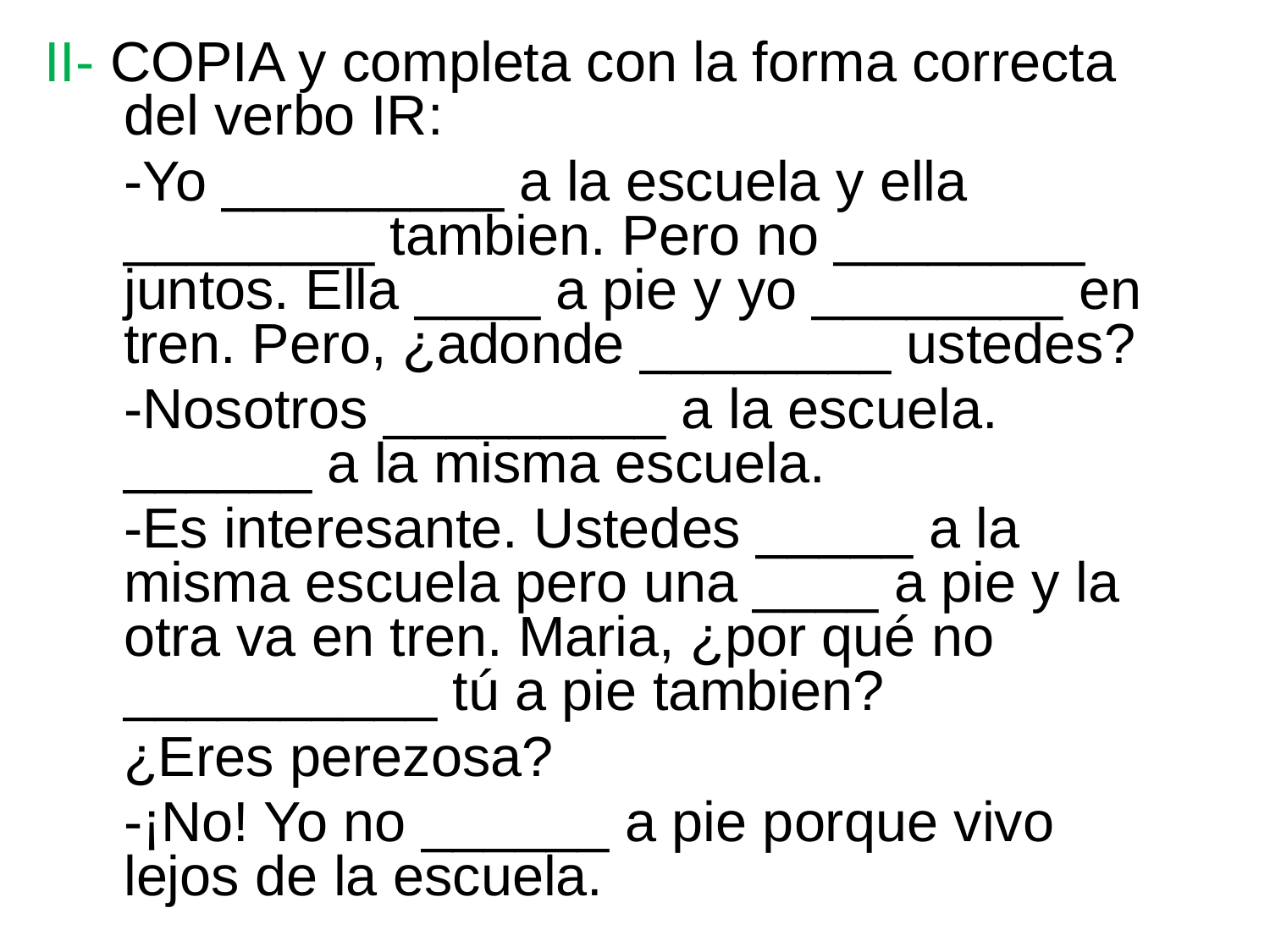

II- COPIA y completa con la forma correcta del verbo IR:
	-Yo _________ a la escuela y ella ________ tambien. Pero no ________ juntos. Ella ____ a pie y yo ________ en tren. Pero, ¿adonde ________ ustedes?
	-Nosotros _________ a la escuela. ______ a la misma escuela.
	-Es interesante. Ustedes _____ a la misma escuela pero una ____ a pie y la otra va en tren. Maria, ¿por qué no __________ tú a pie tambien?
	¿Eres perezosa?
	-¡No! Yo no ______ a pie porque vivo lejos de la escuela.